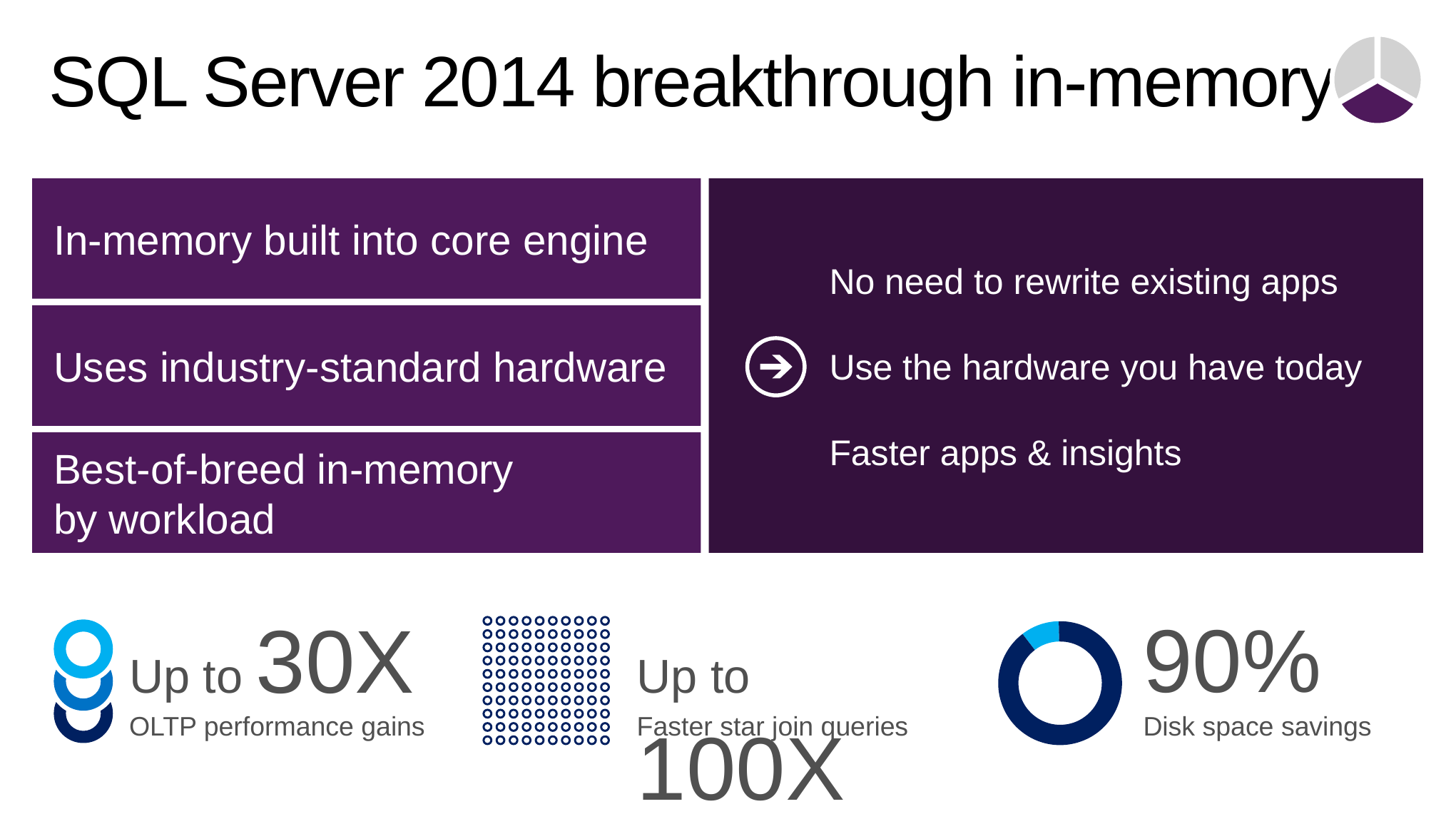

# SQL Server 2014 breakthrough in-memory

In-memory built into core engine
No need to rewrite existing apps

Use the hardware you have today

Faster apps & insights
Uses industry-standard hardware

Best-of-breed in-memory
by workload

90%
Disk space savings
Up to 30X
OLTP performance gains
Up to 100X
Faster star join queries